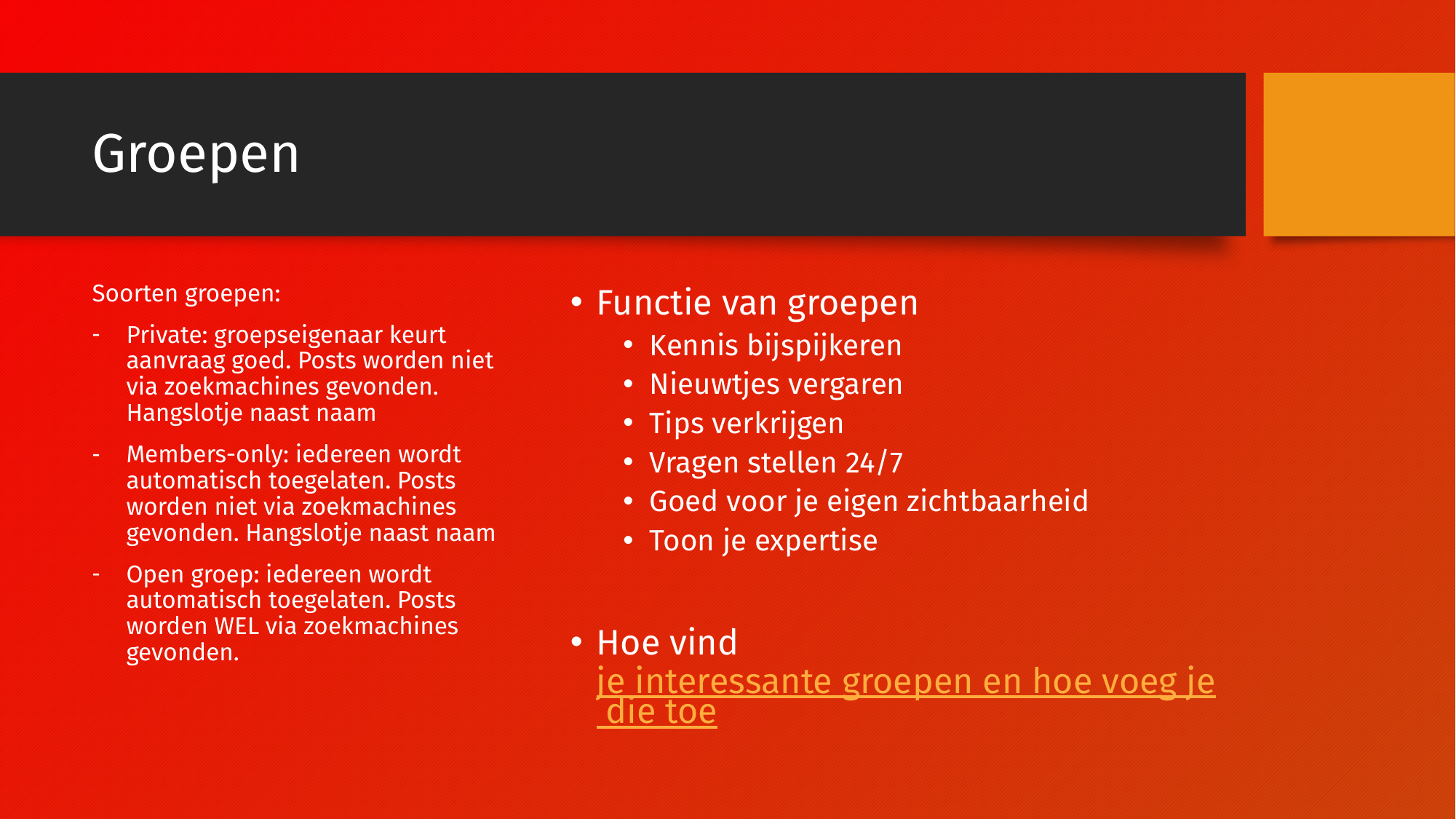

# Groepen
Soorten groepen:
Private: groepseigenaar keurt aanvraag goed. Posts worden niet via zoekmachines gevonden. Hangslotje naast naam
Members-only: iedereen wordt automatisch toegelaten. Posts worden niet via zoekmachines gevonden. Hangslotje naast naam
Open groep: iedereen wordt automatisch toegelaten. Posts worden WEL via zoekmachines gevonden.

Functie van groepen
Kennis bijspijkeren
Nieuwtjes vergaren
Tips verkrijgen
Vragen stellen 24/7
Goed voor je eigen zichtbaarheid
Toon je expertise

Hoe vind je interessante groepen en hoe voeg je die toe